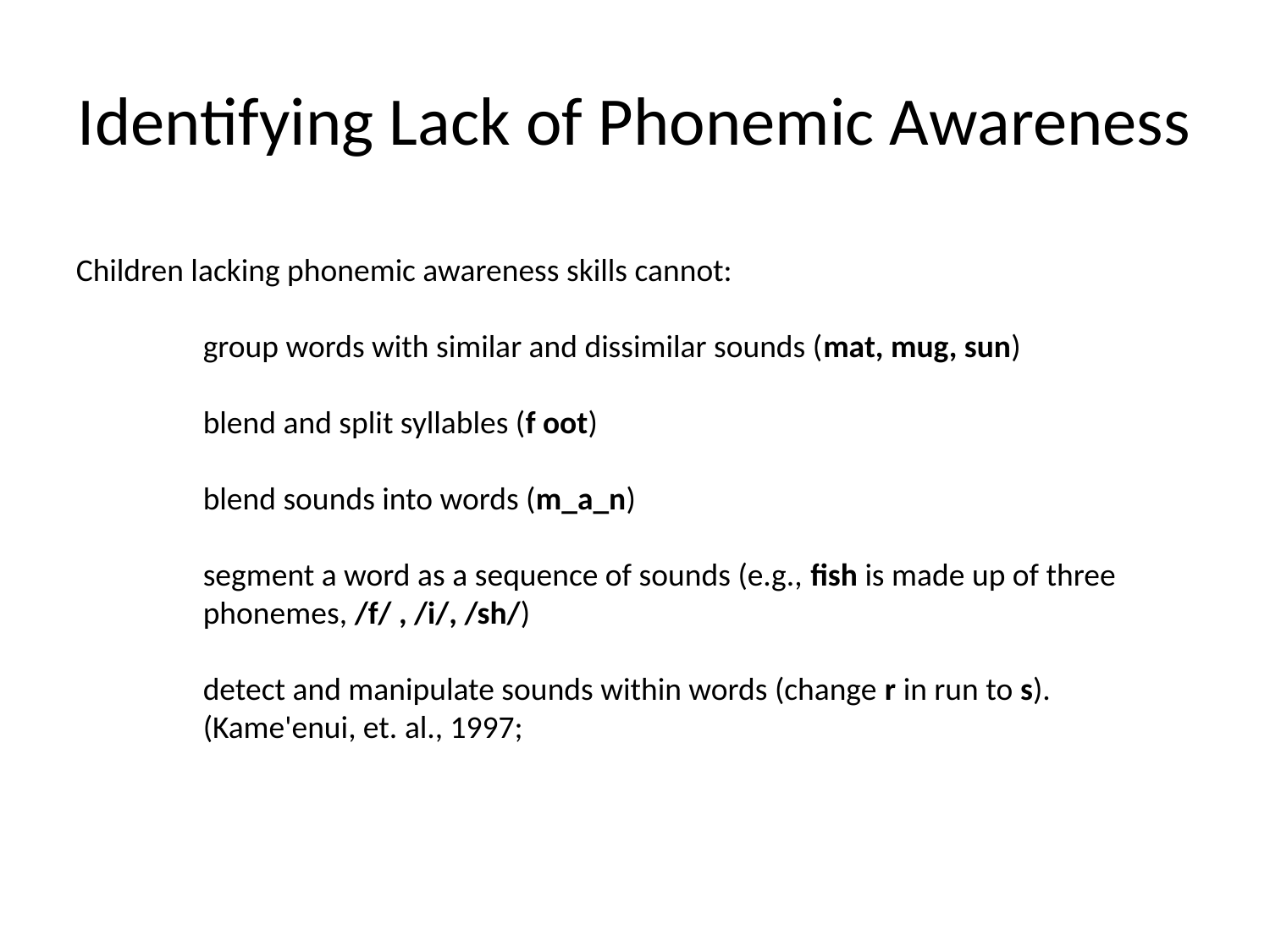

# Identifying Lack of Phonemic Awareness
Children lacking phonemic awareness skills cannot:

	group words with similar and dissimilar sounds (mat, mug, sun)

	blend and split syllables (f oot)

	blend sounds into words (m_a_n)

	segment a word as a sequence of sounds (e.g., fish is made up of three 	phonemes, /f/ , /i/, /sh/)

	detect and manipulate sounds within words (change r in run to s).
	(Kame'enui, et. al., 1997;